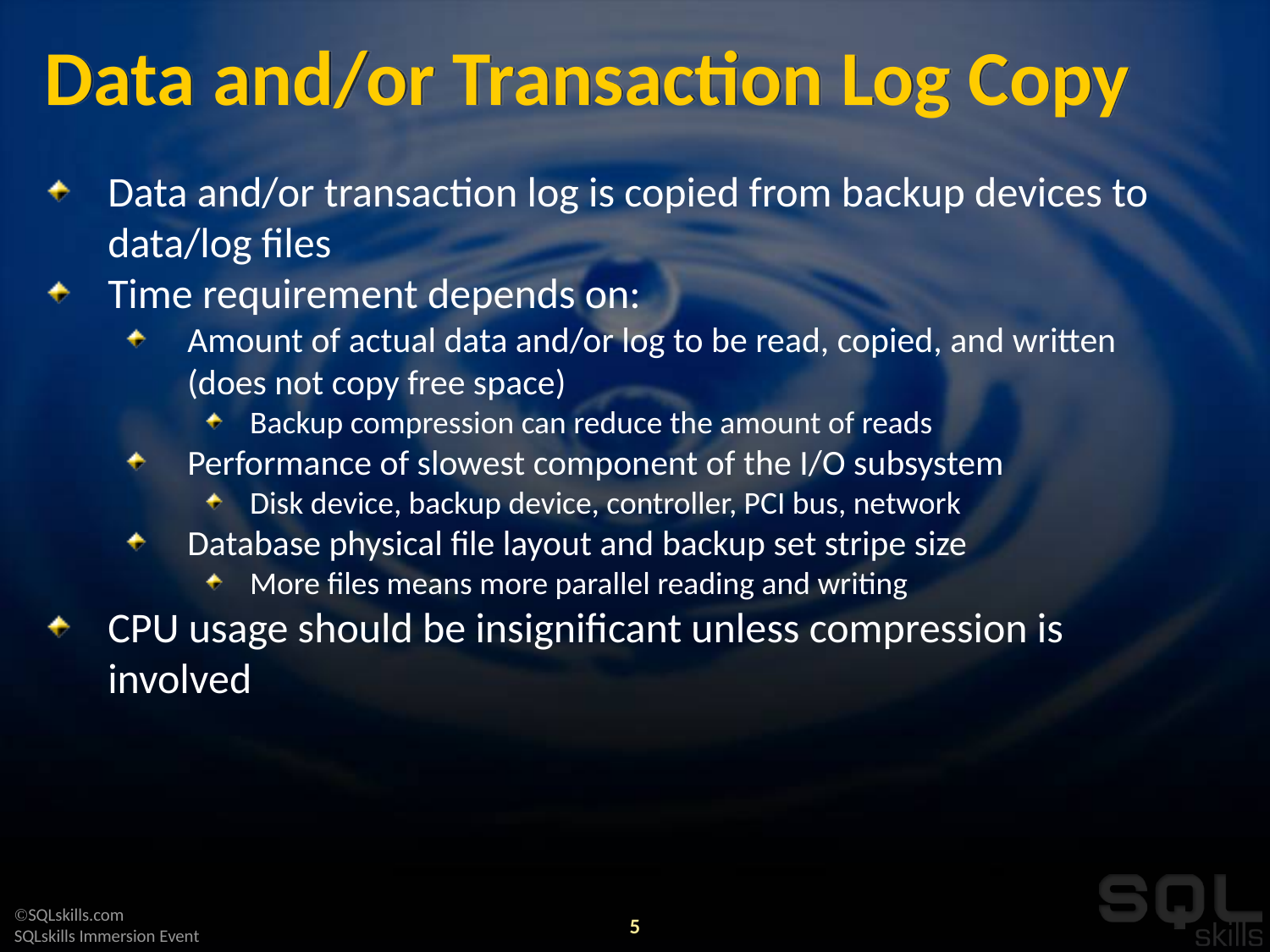

# Data and/or Transaction Log Copy
Data and/or transaction log is copied from backup devices to data/log files
Time requirement depends on:
Amount of actual data and/or log to be read, copied, and written (does not copy free space)
Backup compression can reduce the amount of reads
Performance of slowest component of the I/O subsystem
Disk device, backup device, controller, PCI bus, network
Database physical file layout and backup set stripe size
More files means more parallel reading and writing
CPU usage should be insignificant unless compression is involved
5